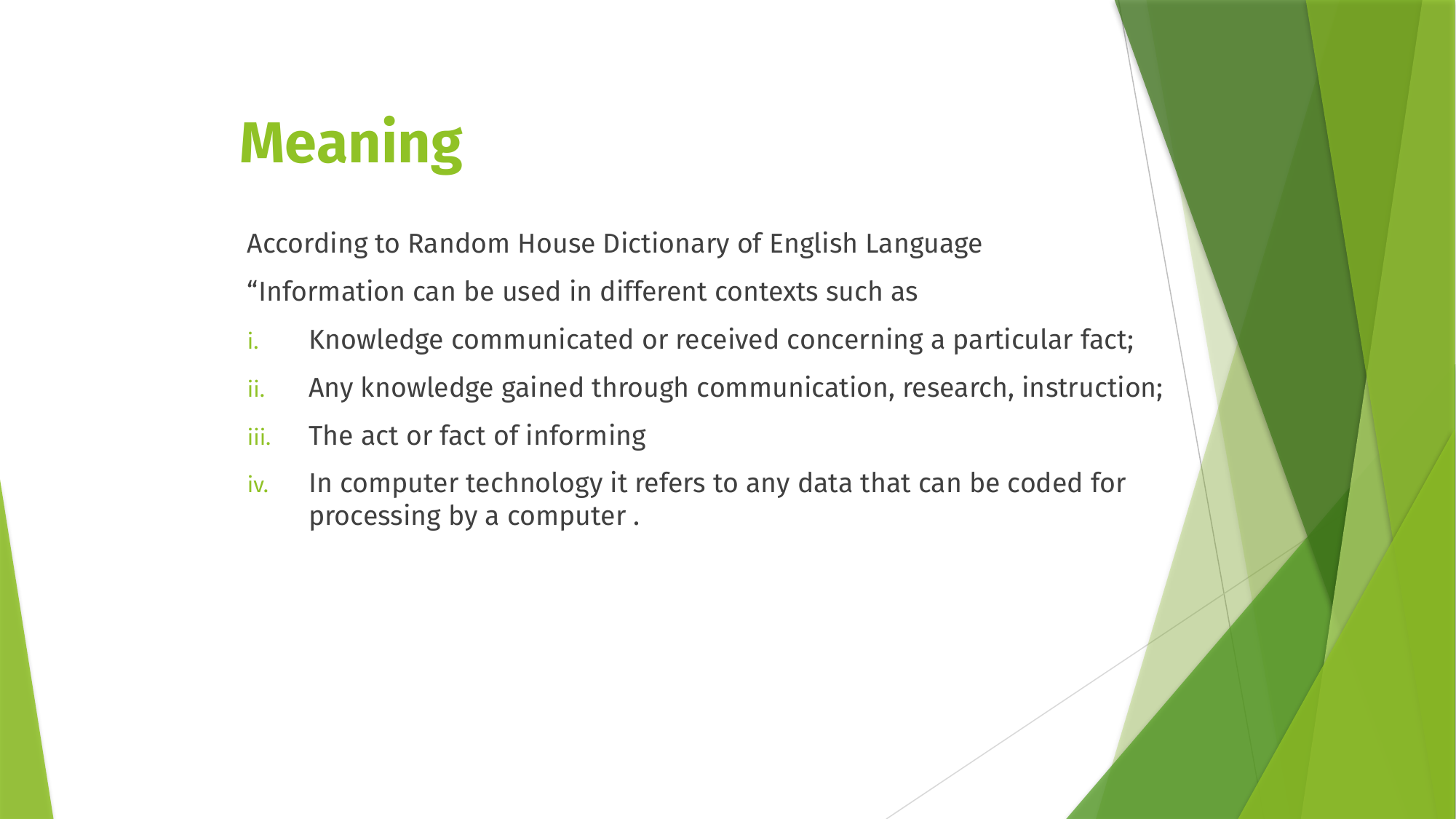

# Meaning
According to Random House Dictionary of English Language
“Information can be used in different contexts such as
Knowledge communicated or received concerning a particular fact;
Any knowledge gained through communication, research, instruction;
The act or fact of informing
In computer technology it refers to any data that can be coded for processing by a computer .